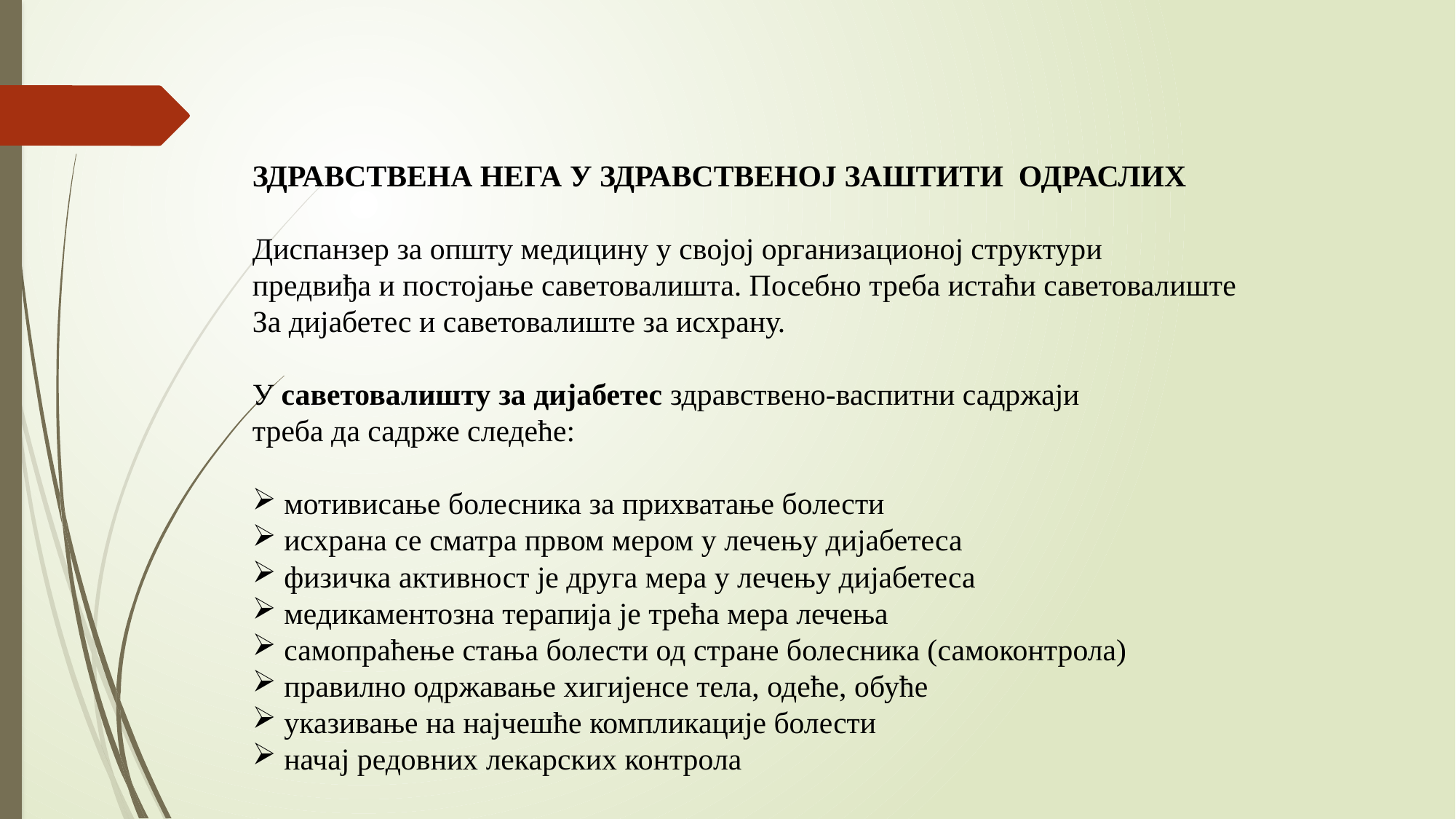

ЗДРАВСТВЕНА НЕГА У ЗДРАВСТВЕНОЈ ЗАШТИТИ  ОДРАСЛИХ

Диспанзер за општу медицину у својој организационој структури
предвиђа и постојање саветовалишта. Посебно треба истаћи саветовалиште
За дијабетес и саветовалиште за исхрану.

У саветовалишту за дијабетес здравствено-васпитни садржаји
треба да садрже следеће:

 мотивисање болесника за прихватање болести
 исхрана се сматра првом мером у лечењу дијабетеса
 физичка активност је друга мера у лечењу дијабетеса
 медикаментозна терапија је трећа мера лечења
 самопраћење стања болести од стране болесника (самоконтрола)
 правилно одржавање хигијенсе тела, одеће, обуће
 указивање на најчешће компликације болести
 начај редовних лекарских контрола